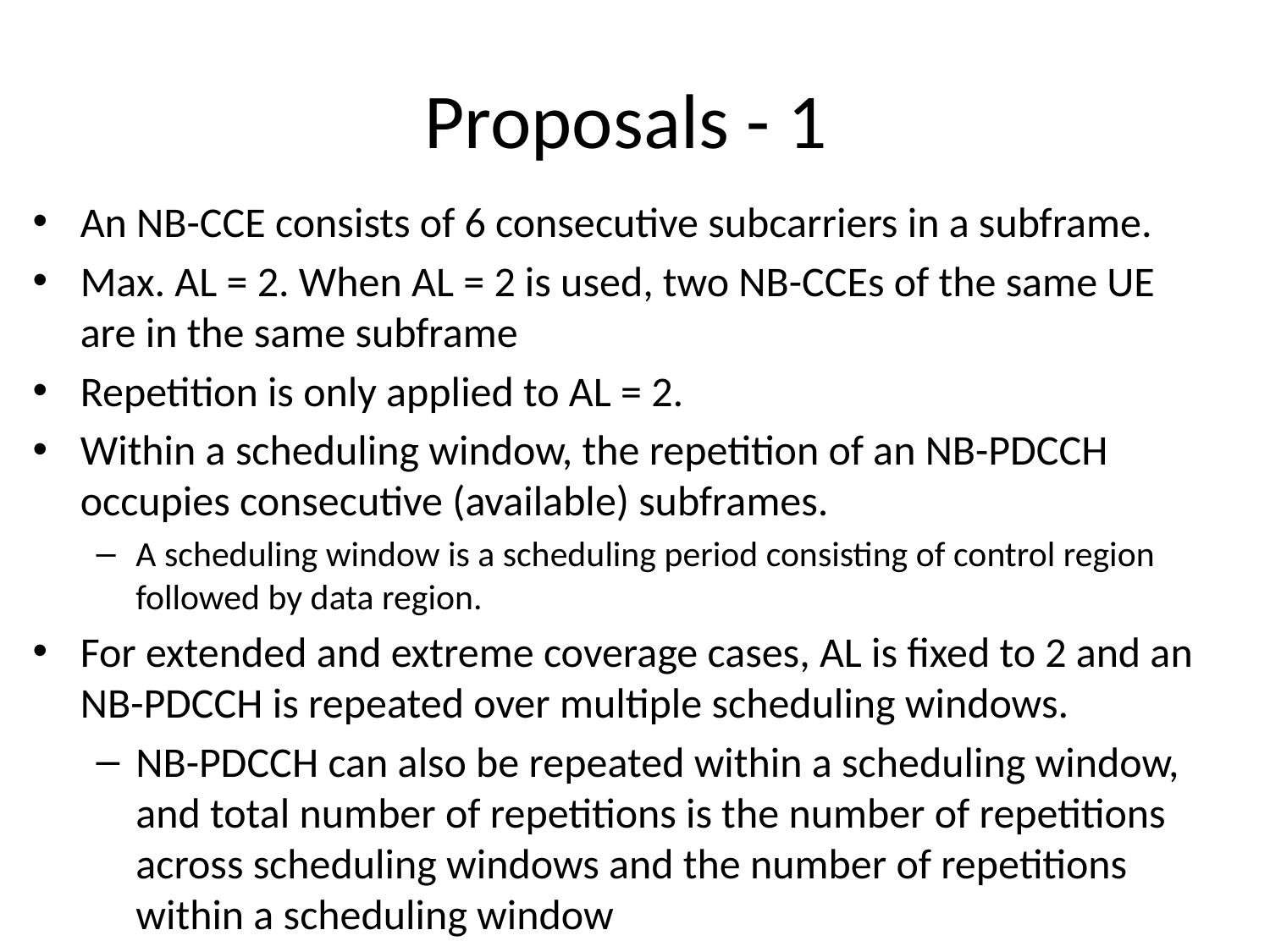

# Proposals - 1
An NB-CCE consists of 6 consecutive subcarriers in a subframe.
Max. AL = 2. When AL = 2 is used, two NB-CCEs of the same UE are in the same subframe
Repetition is only applied to AL = 2.
Within a scheduling window, the repetition of an NB-PDCCH occupies consecutive (available) subframes.
A scheduling window is a scheduling period consisting of control region followed by data region.
For extended and extreme coverage cases, AL is fixed to 2 and an NB-PDCCH is repeated over multiple scheduling windows.
NB-PDCCH can also be repeated within a scheduling window, and total number of repetitions is the number of repetitions across scheduling windows and the number of repetitions within a scheduling window